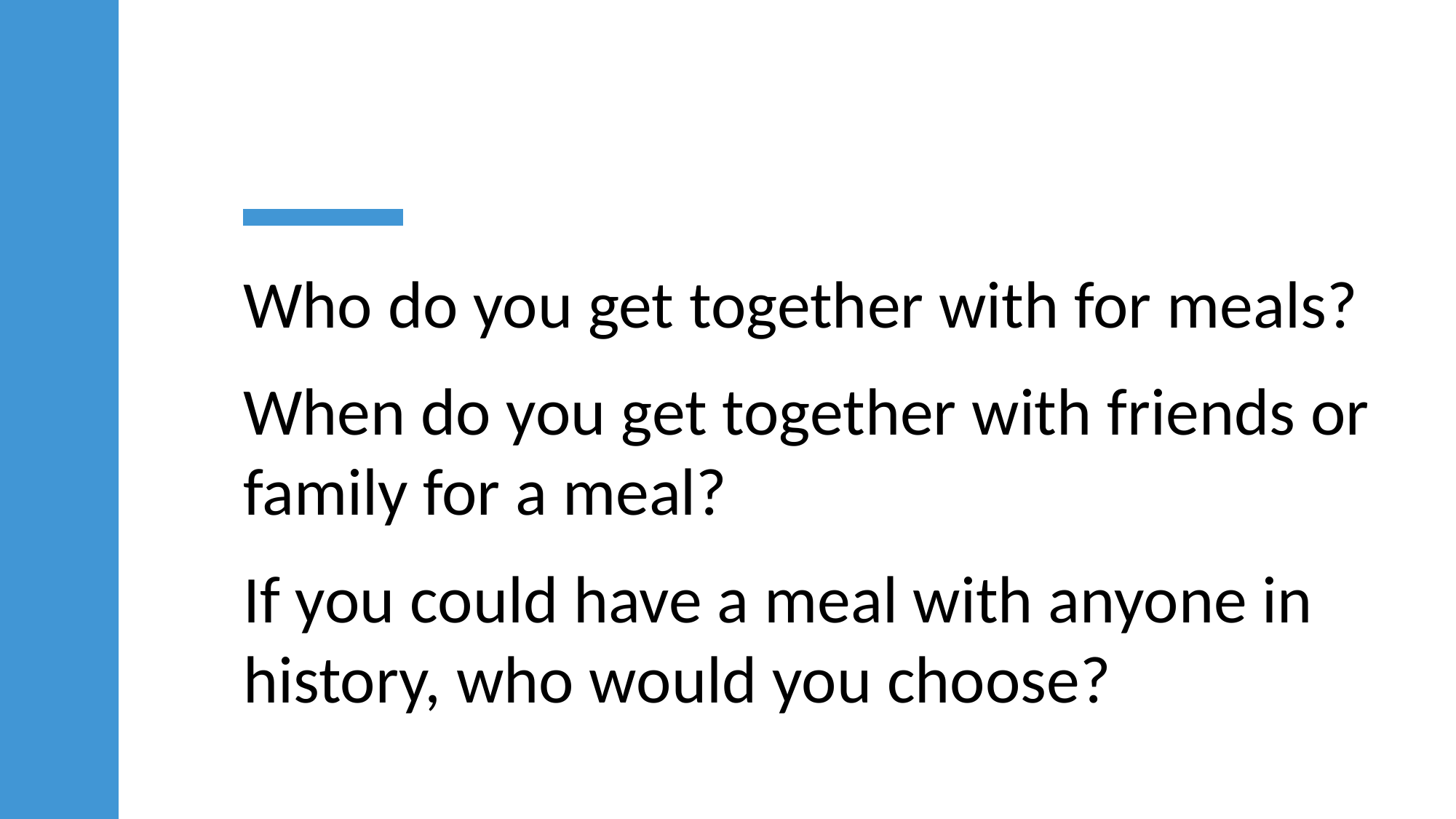

Who do you get together with for meals?
When do you get together with friends or family for a meal?
If you could have a meal with anyone in history, who would you choose?